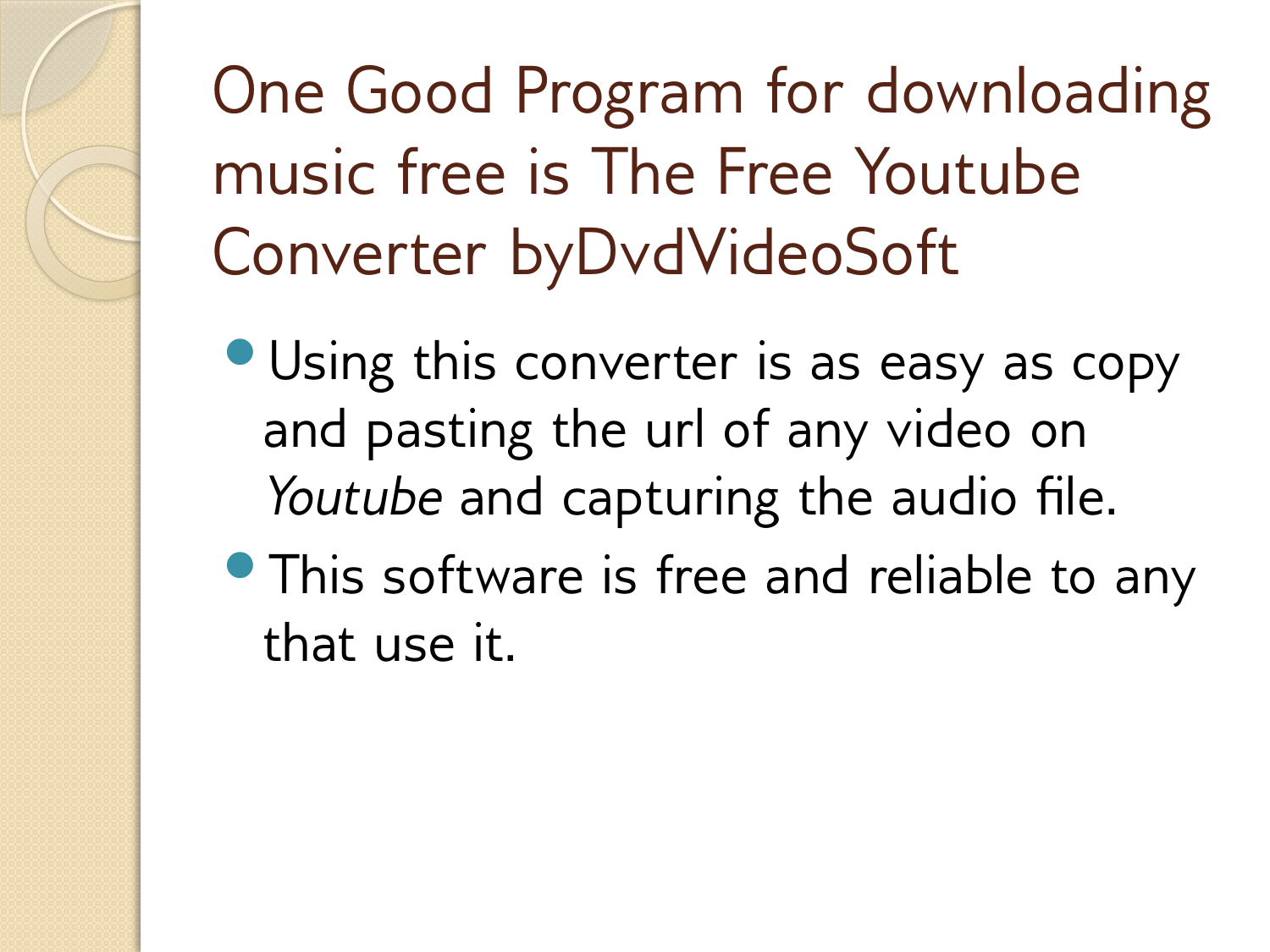

# One Good Program for downloading music free is The Free Youtube Converter byDvdVideoSoft
Using this converter is as easy as copy and pasting the url of any video on Youtube and capturing the audio file.
This software is free and reliable to any that use it.